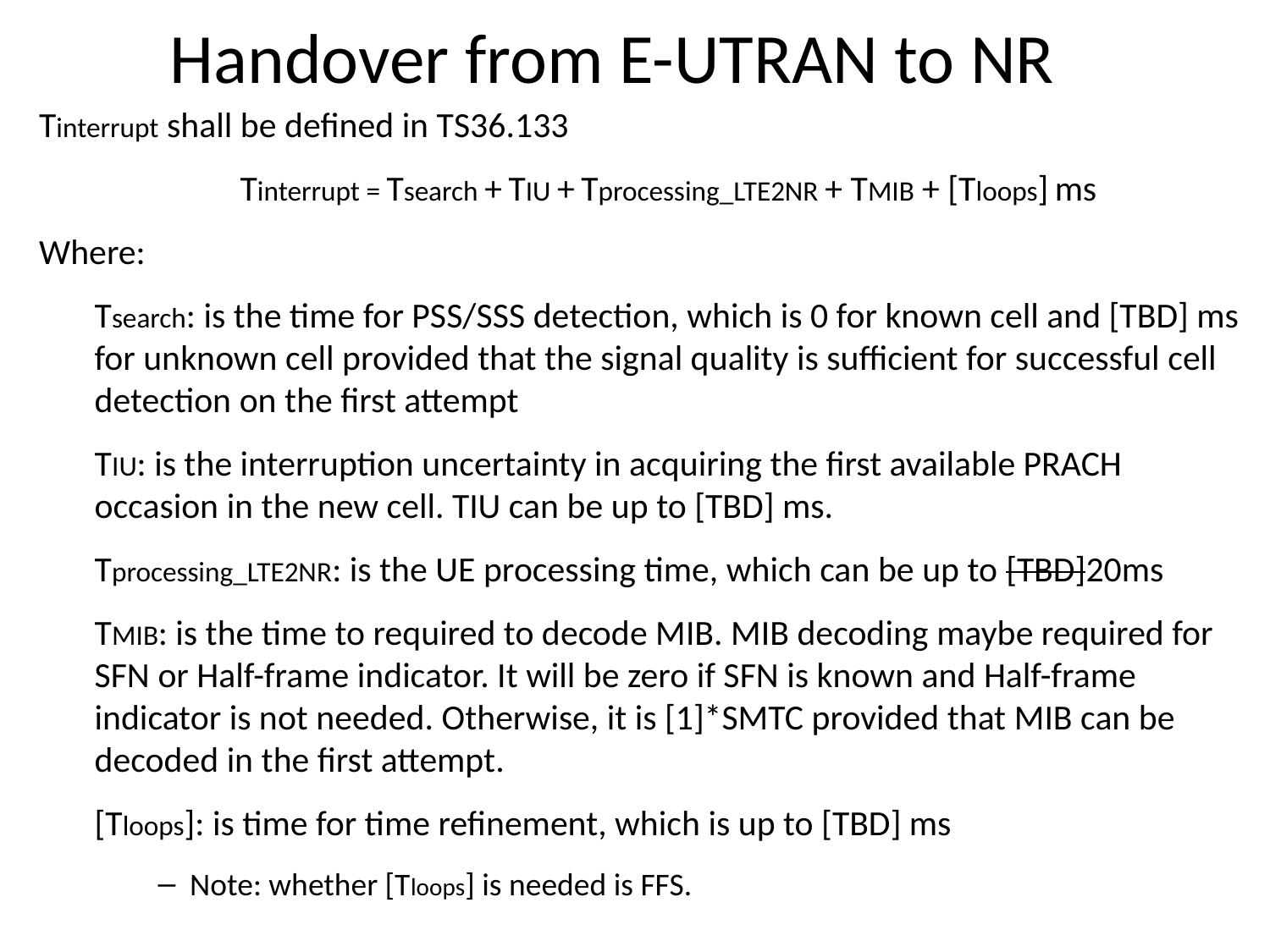

# Handover from E-UTRAN to NR
Tinterrupt shall be defined in TS36.133
Tinterrupt = Tsearch + TIU + Tprocessing_LTE2NR + TMIB + [Tloops] ms
Where:
Tsearch: is the time for PSS/SSS detection, which is 0 for known cell and [TBD] ms for unknown cell provided that the signal quality is sufficient for successful cell detection on the first attempt
TIU: is the interruption uncertainty in acquiring the first available PRACH occasion in the new cell. TIU can be up to [TBD] ms.
Tprocessing_LTE2NR: is the UE processing time, which can be up to [TBD]20ms
TMIB: is the time to required to decode MIB. MIB decoding maybe required for SFN or Half-frame indicator. It will be zero if SFN is known and Half-frame indicator is not needed. Otherwise, it is [1]*SMTC provided that MIB can be decoded in the first attempt.
[Tloops]: is time for time refinement, which is up to [TBD] ms
Note: whether [Tloops] is needed is FFS.